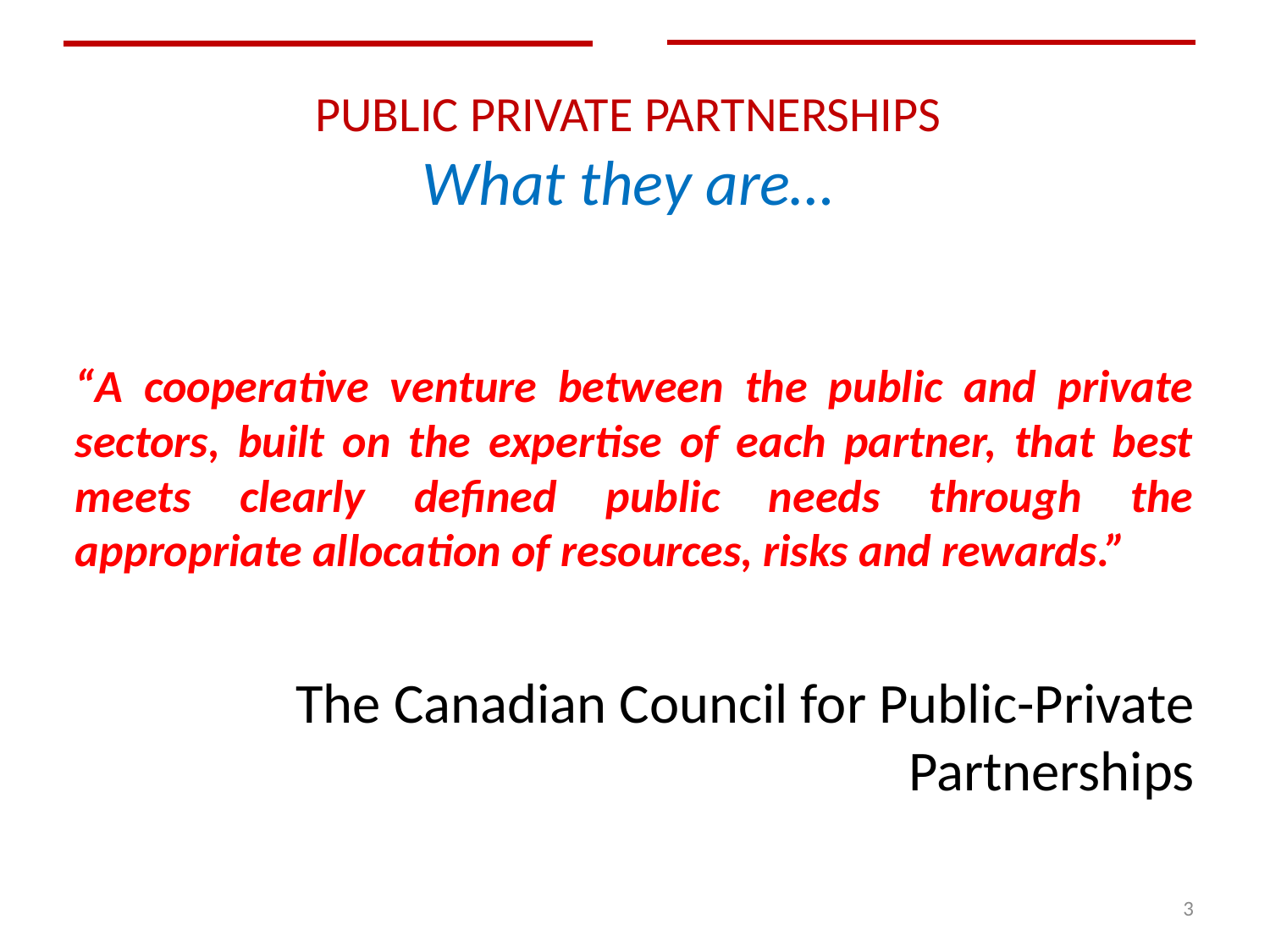

# PUBLIC PRIVATE PARTNERSHIPS What they are…

“A cooperative venture between the public and private sectors, built on the expertise of each partner, that best meets clearly defined public needs through the appropriate allocation of resources, risks and rewards.”

The Canadian Council for Public-Private Partnerships
3